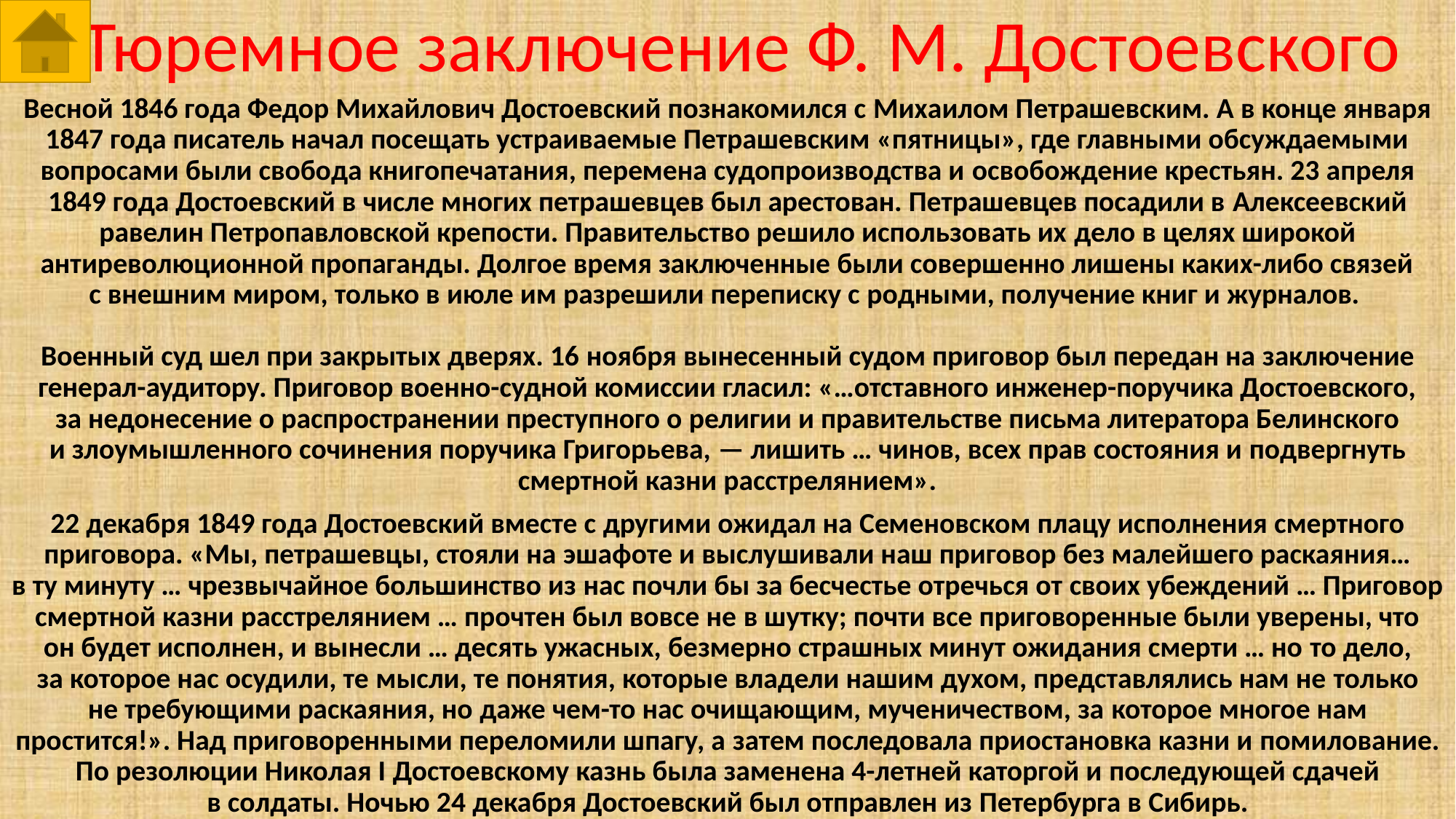

# Тюремное заключение Ф. М. Достоевского
Весной 1846 года Федор Михайлович Достоевский познакомился с Михаилом Петрашевским. А в конце января 1847 года писатель начал посещать устраиваемые Петрашевским «пятницы», где главными обсуждаемыми вопросами были свобода книгопечатания, перемена судопроизводства и освобождение крестьян. 23 апреля 1849 года Достоевский в числе многих петрашевцев был арестован. Петрашевцев посадили в Алексеевский равелин Петропавловской крепости. Правительство решило использовать их дело в целях широкой антиреволюционной пропаганды. Долгое время заключенные были совершенно лишены каких-либо связей с внешним миром, только в июле им разрешили переписку с родными, получение книг и журналов. 
Военный суд шел при закрытых дверях. 16 ноября вынесенный судом приговор был передан на заключение генерал-аудитору. Приговор военно-судной комиссии гласил: «…отставного инженер-поручика Достоевского, за недонесение о распространении преступного о религии и правительстве письма литератора Белинского и злоумышленного сочинения поручика Григорьева, — лишить … чинов, всех прав состояния и подвергнуть смертной казни расстрелянием».
22 декабря 1849 года Достоевский вместе с другими ожидал на Семеновском плацу исполнения смертного приговора. «Мы, петрашевцы, стояли на эшафоте и выслушивали наш приговор без малейшего раскаяния… в ту минуту … чрезвычайное большинство из нас почли бы за бесчестье отречься от своих убеждений … Приговор смертной казни расстрелянием … прочтен был вовсе не в шутку; почти все приговоренные были уверены, что он будет исполнен, и вынесли … десять ужасных, безмерно страшных минут ожидания смерти … но то дело, за которое нас осудили, те мысли, те понятия, которые владели нашим духом, представлялись нам не только не требующими раскаяния, но даже чем-то нас очищающим, мученичеством, за которое многое нам простится!». Над приговоренными переломили шпагу, а затем последовала приостановка казни и помилование. По резолюции Николая I Достоевскому казнь была заменена 4-летней каторгой и последующей сдачей в солдаты. Ночью 24 декабря Достоевский был отправлен из Петербурга в Сибирь.